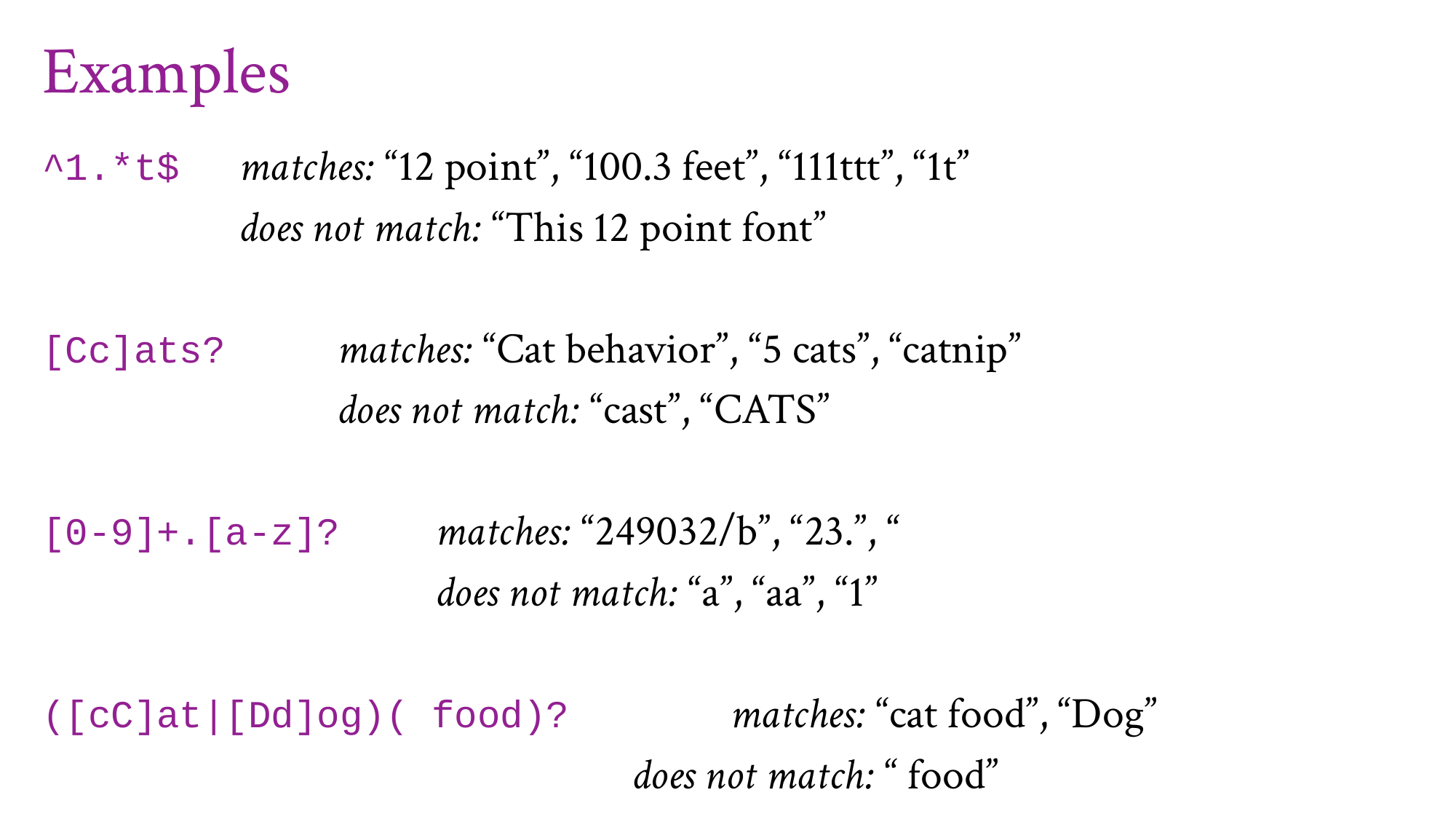

# Examples
^1.*t$	matches: “12 point”, “100.3 feet”, “111ttt”, “1t”
		does not match: “This 12 point font”

[Cc]ats?		matches: “Cat behavior”, “5 cats”, “catnip”
			does not match: “cast”, “CATS”

[0-9]+.[a-z]? 	matches: “249032/b”, “23.”, “
				does not match: “a”, “aa”, “1”

([cC]at|[Dd]og)( food)?		matches: “cat food”, “Dog”
						does not match: “ food”